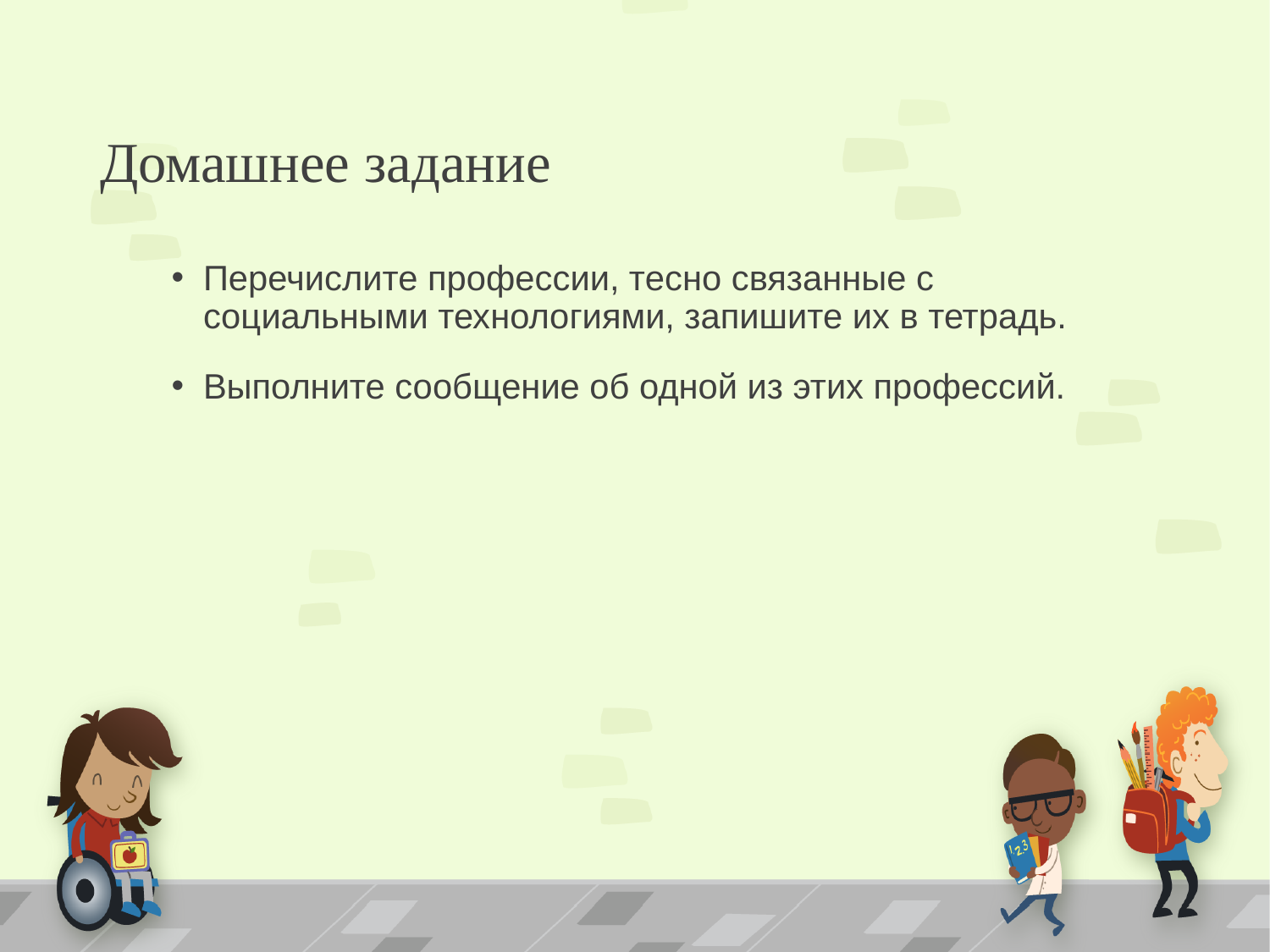

# Домашнее задание
Перечислите профессии, тесно связанные с социальными технологиями, запишите их в тетрадь.
Выполните сообщение об одной из этих профессий.